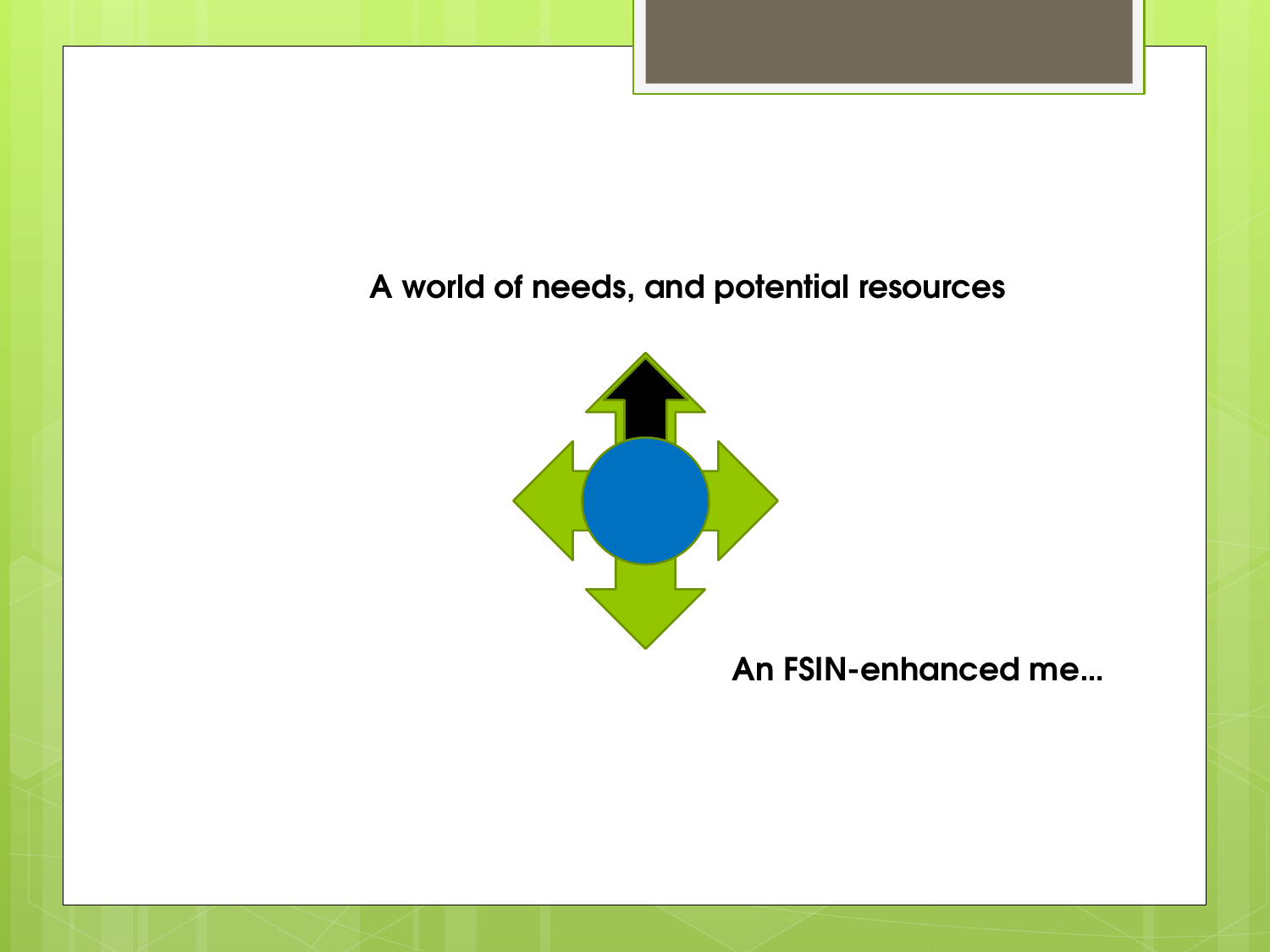

A world of needs, and potential resources

FSIN

An FSIN-enhanced me…